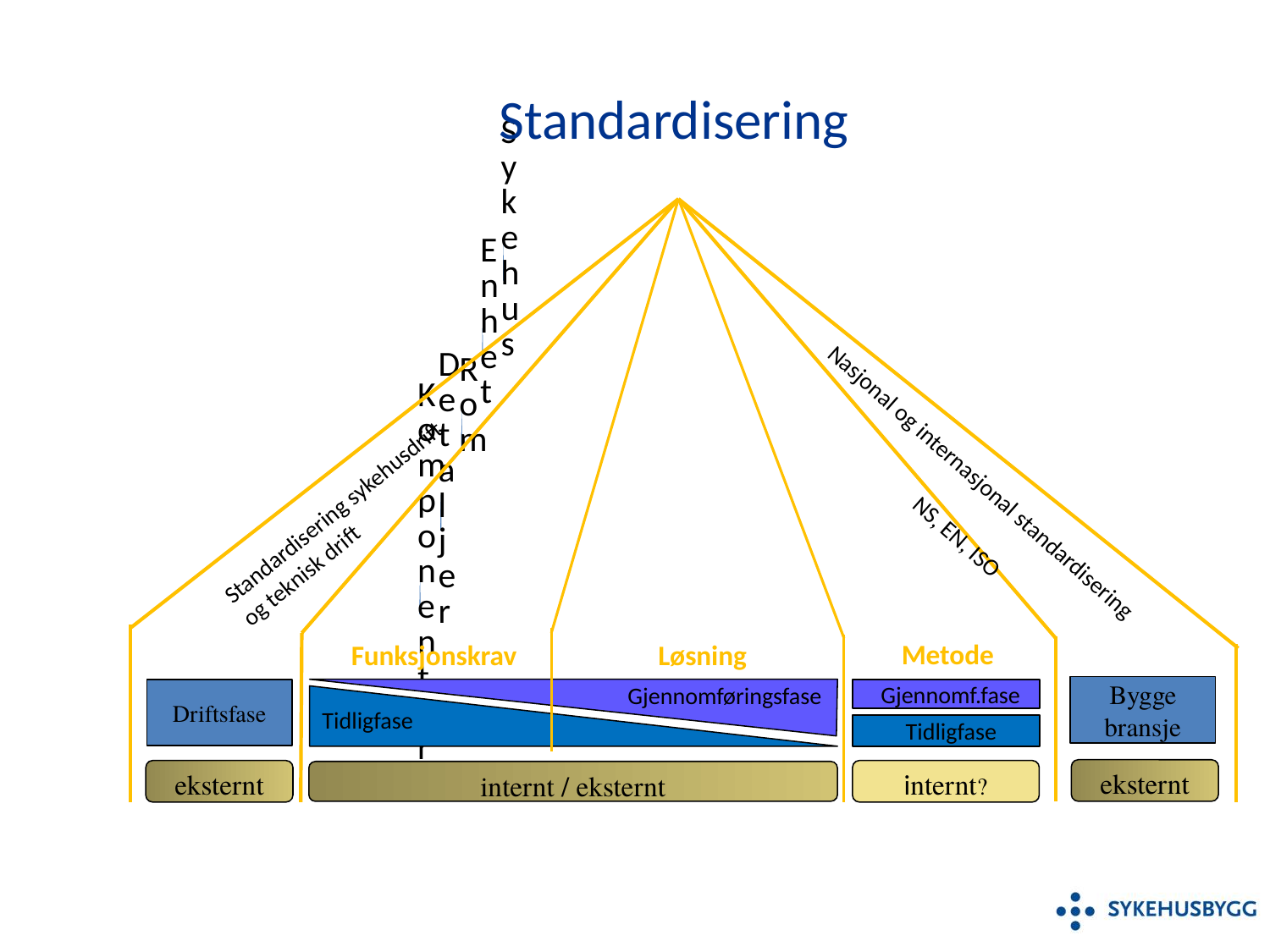

# Standardisering

Standardisering sykehusdrift
og teknisk drift
Nasjonal og internasjonal standardisering
				       NS, EN, ISO
Metode
Funksjonskrav
Løsning
Gjennomf.fase
Gjennomføringsfase
Bygge bransje
Driftsfase

Tidligfase
Tidligfase

eksternt
eksternt
internt?
internt / eksternt